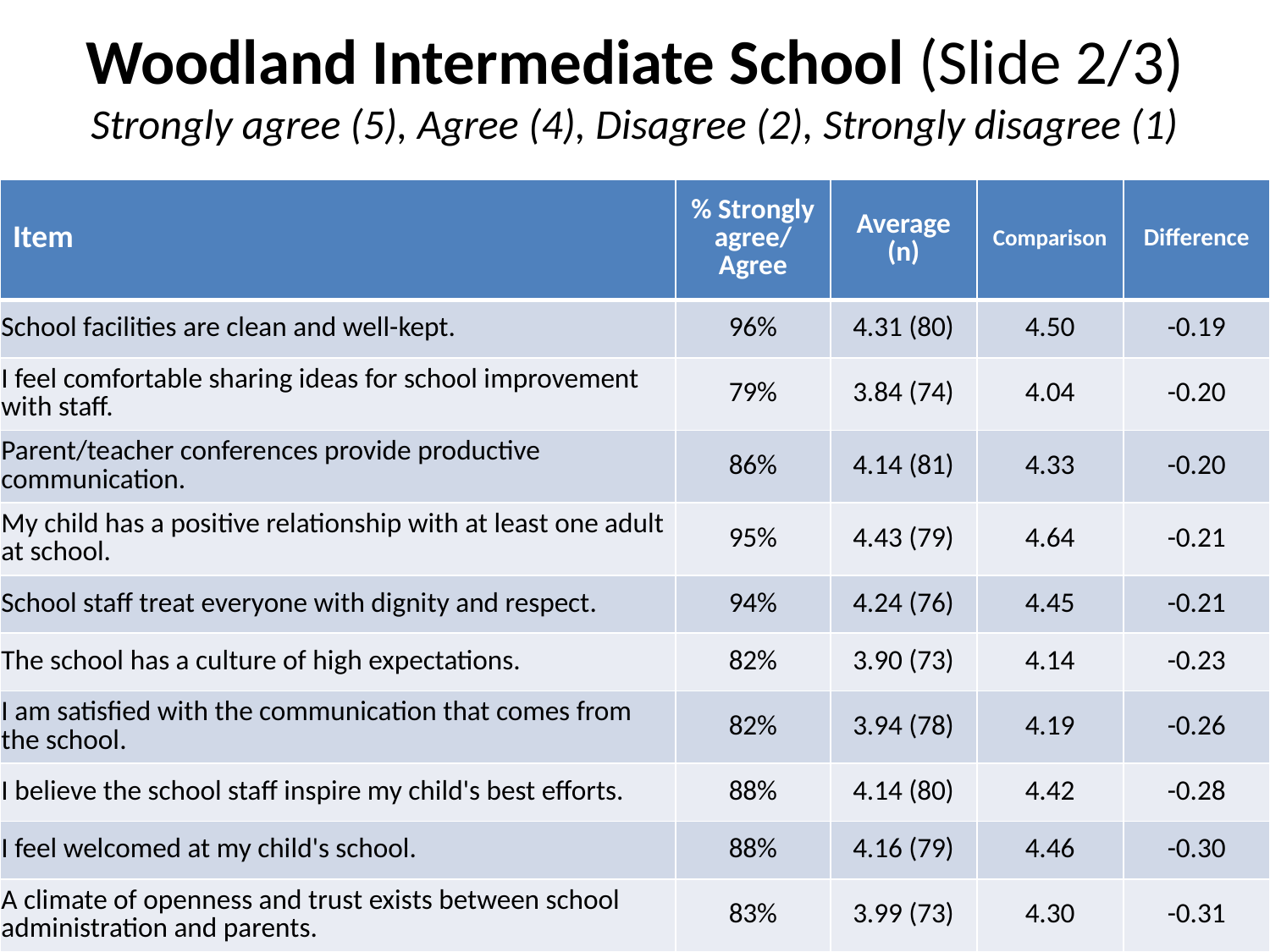

# Woodland Intermediate School (Slide 2/3) Strongly agree (5), Agree (4), Disagree (2), Strongly disagree (1)
| Item | % Strongly agree/ Agree | Average (n) | Comparison | Difference |
| --- | --- | --- | --- | --- |
| School facilities are clean and well-kept. | 96% | 4.31 (80) | 4.50 | -0.19 |
| I feel comfortable sharing ideas for school improvement with staff. | 79% | 3.84 (74) | 4.04 | -0.20 |
| Parent/teacher conferences provide productive communication. | 86% | 4.14 (81) | 4.33 | -0.20 |
| My child has a positive relationship with at least one adult at school. | 95% | 4.43 (79) | 4.64 | -0.21 |
| School staff treat everyone with dignity and respect. | 94% | 4.24 (76) | 4.45 | -0.21 |
| The school has a culture of high expectations. | 82% | 3.90 (73) | 4.14 | -0.23 |
| I am satisfied with the communication that comes from the school. | 82% | 3.94 (78) | 4.19 | -0.26 |
| I believe the school staff inspire my child's best efforts. | 88% | 4.14 (80) | 4.42 | -0.28 |
| I feel welcomed at my child's school. | 88% | 4.16 (79) | 4.46 | -0.30 |
| A climate of openness and trust exists between school administration and parents. | 83% | 3.99 (73) | 4.30 | -0.31 |